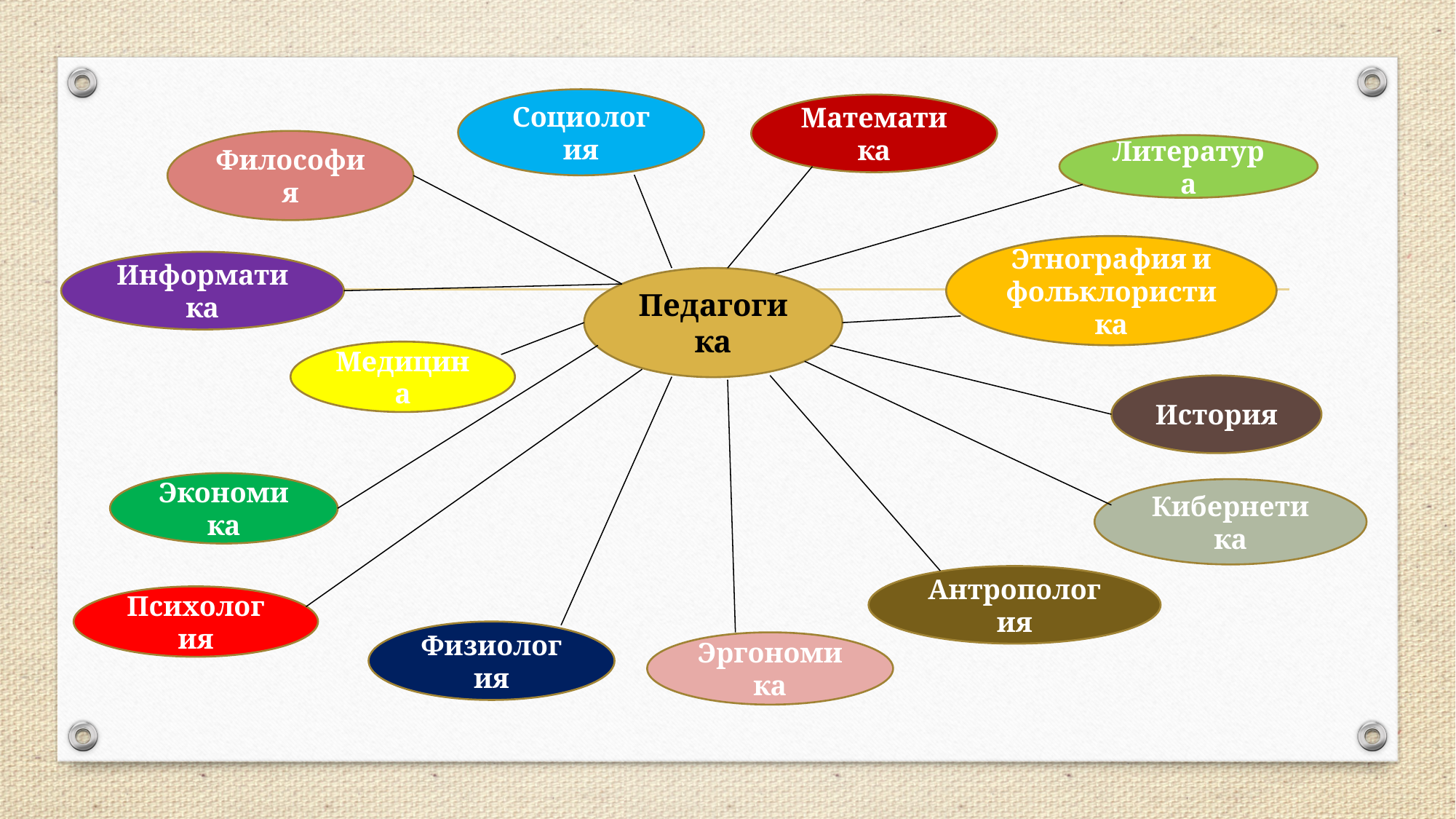

#

Социология
Математика
Философия
Литература
Этнография и
фольклористика
Информатика
Педагогика
Медицина
История
Экономика
Кибернетика
Антропология
Психология
Физиология
Эргономика